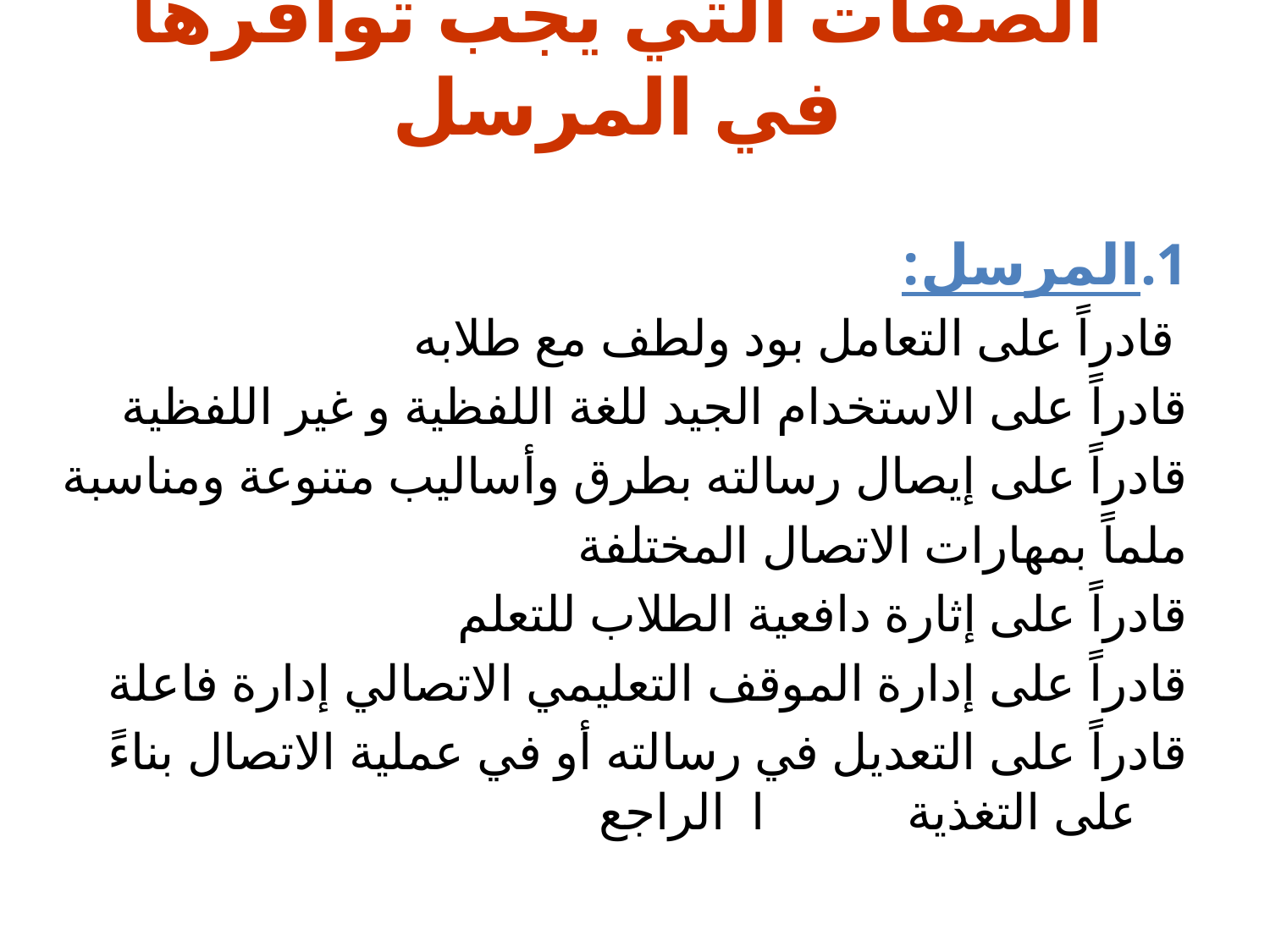

الصفات التي يجب توافرها في المرسل
المرسل:
 قادراً على التعامل بود ولطف مع طلابه
قادراً على الاستخدام الجيد للغة اللفظية و غير اللفظية
قادراً على إيصال رسالته بطرق وأساليب متنوعة ومناسبة
ملماً بمهارات الاتصال المختلفة
قادراً على إثارة دافعية الطلاب للتعلم
قادراً على إدارة الموقف التعليمي الاتصالي إدارة فاعلة
قادراً على التعديل في رسالته أو في عملية الاتصال بناءً على التغذية           ا  الراجع

12